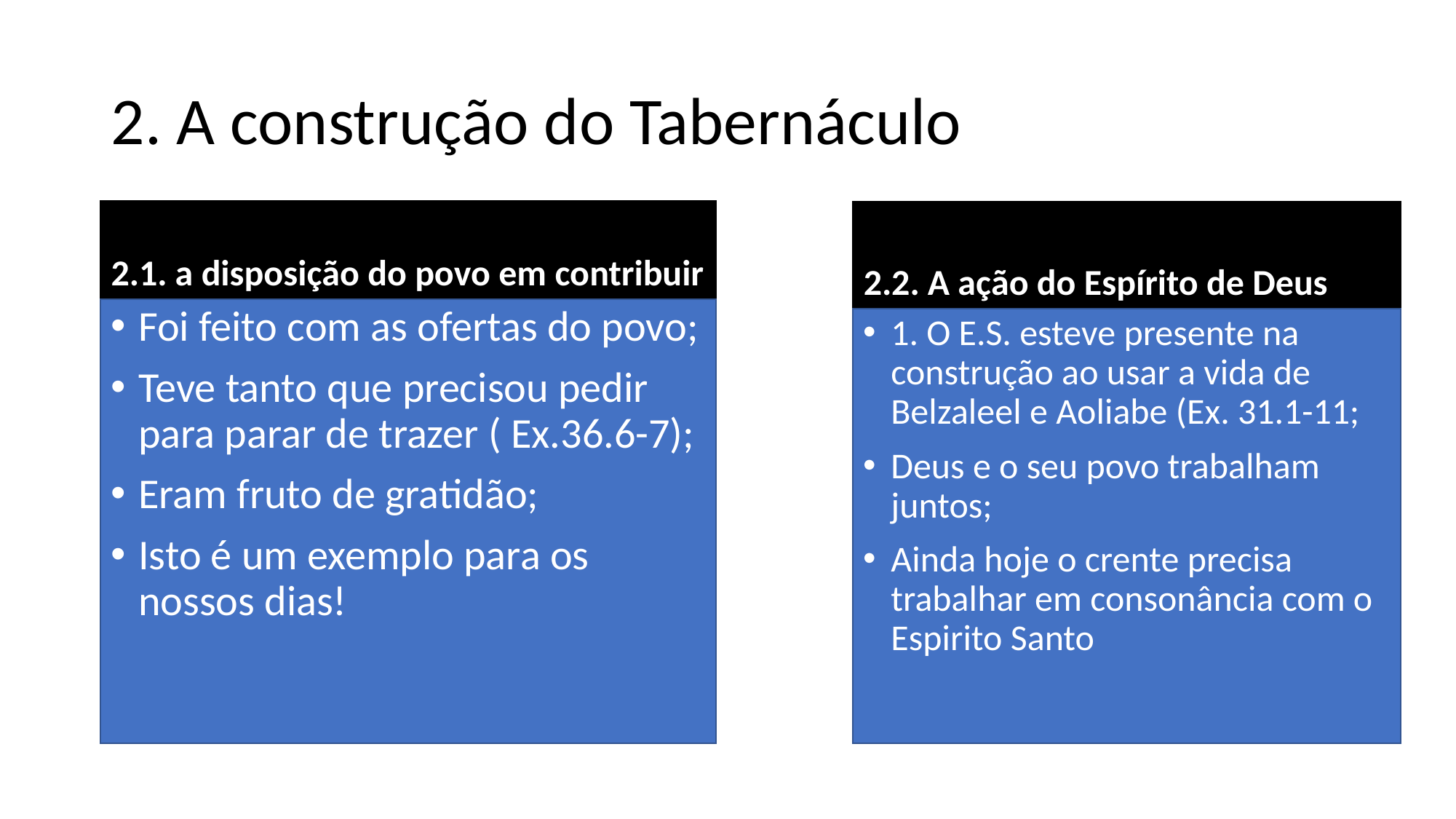

# 2. A construção do Tabernáculo
2.1. a disposição do povo em contribuir
2.2. A ação do Espírito de Deus
Foi feito com as ofertas do povo;
Teve tanto que precisou pedir para parar de trazer ( Ex.36.6-7);
Eram fruto de gratidão;
Isto é um exemplo para os nossos dias!
1. O E.S. esteve presente na construção ao usar a vida de Belzaleel e Aoliabe (Ex. 31.1-11;
Deus e o seu povo trabalham juntos;
Ainda hoje o crente precisa trabalhar em consonância com o Espirito Santo